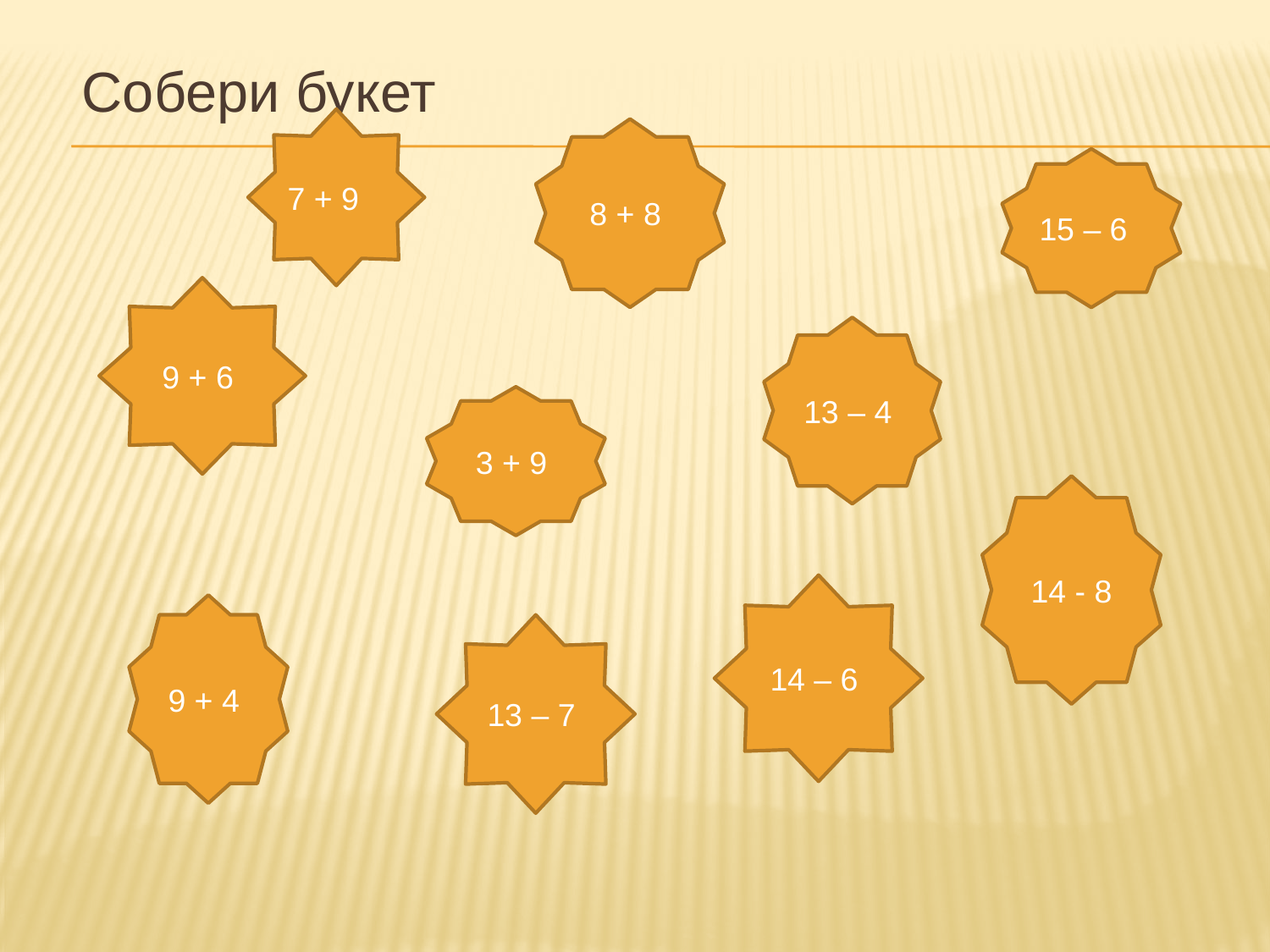

Собери букет
7 + 9
8 + 8
15 – 6
9 + 6
13 – 4
3 + 9
14 - 8
14 – 6
9 + 4
13 – 7